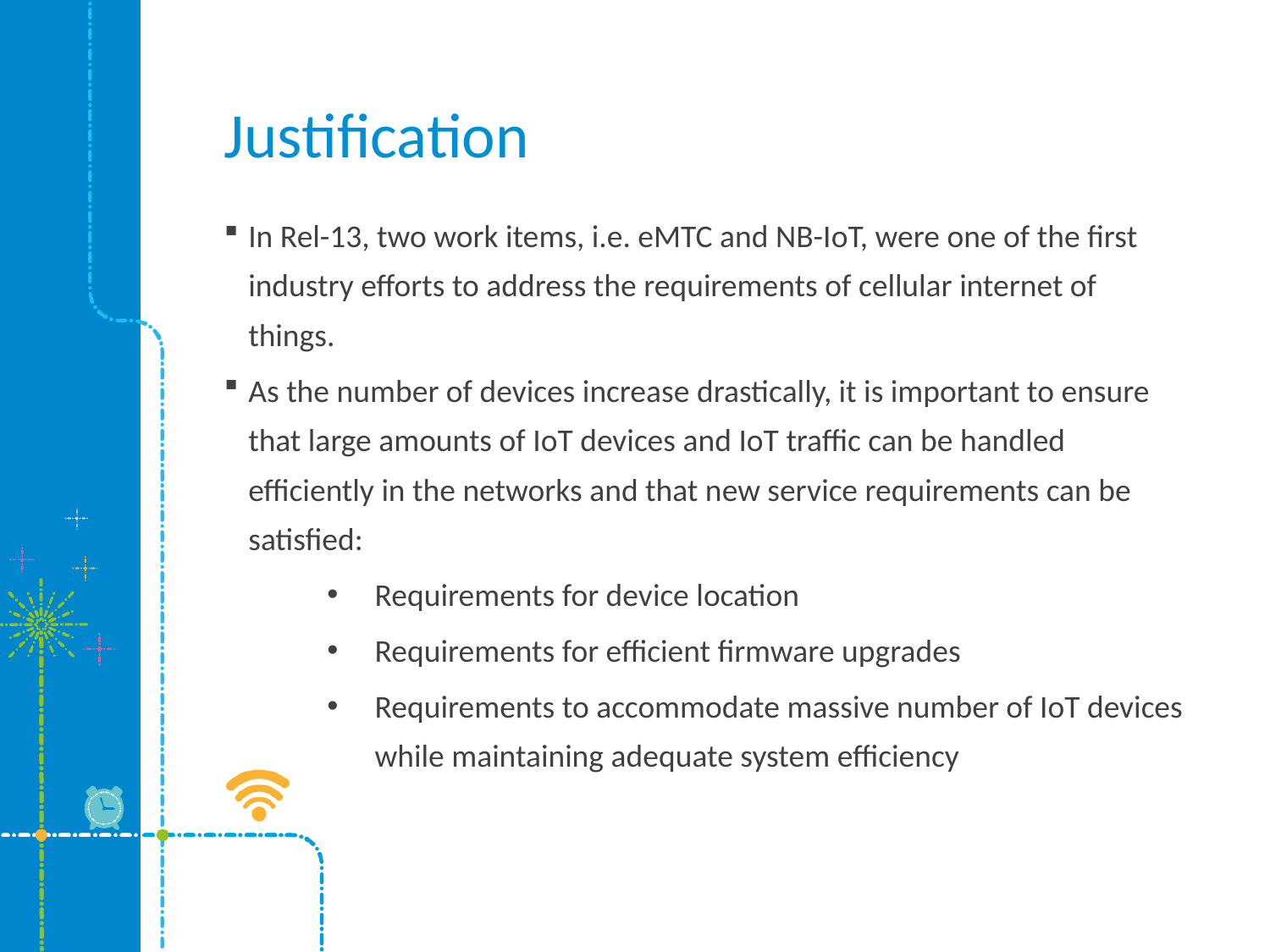

# Justification
In Rel-13, two work items, i.e. eMTC and NB-IoT, were one of the first industry efforts to address the requirements of cellular internet of things.
As the number of devices increase drastically, it is important to ensure that large amounts of IoT devices and IoT traffic can be handled efficiently in the networks and that new service requirements can be satisfied:
Requirements for device location
Requirements for efficient firmware upgrades
Requirements to accommodate massive number of IoT devices while maintaining adequate system efficiency